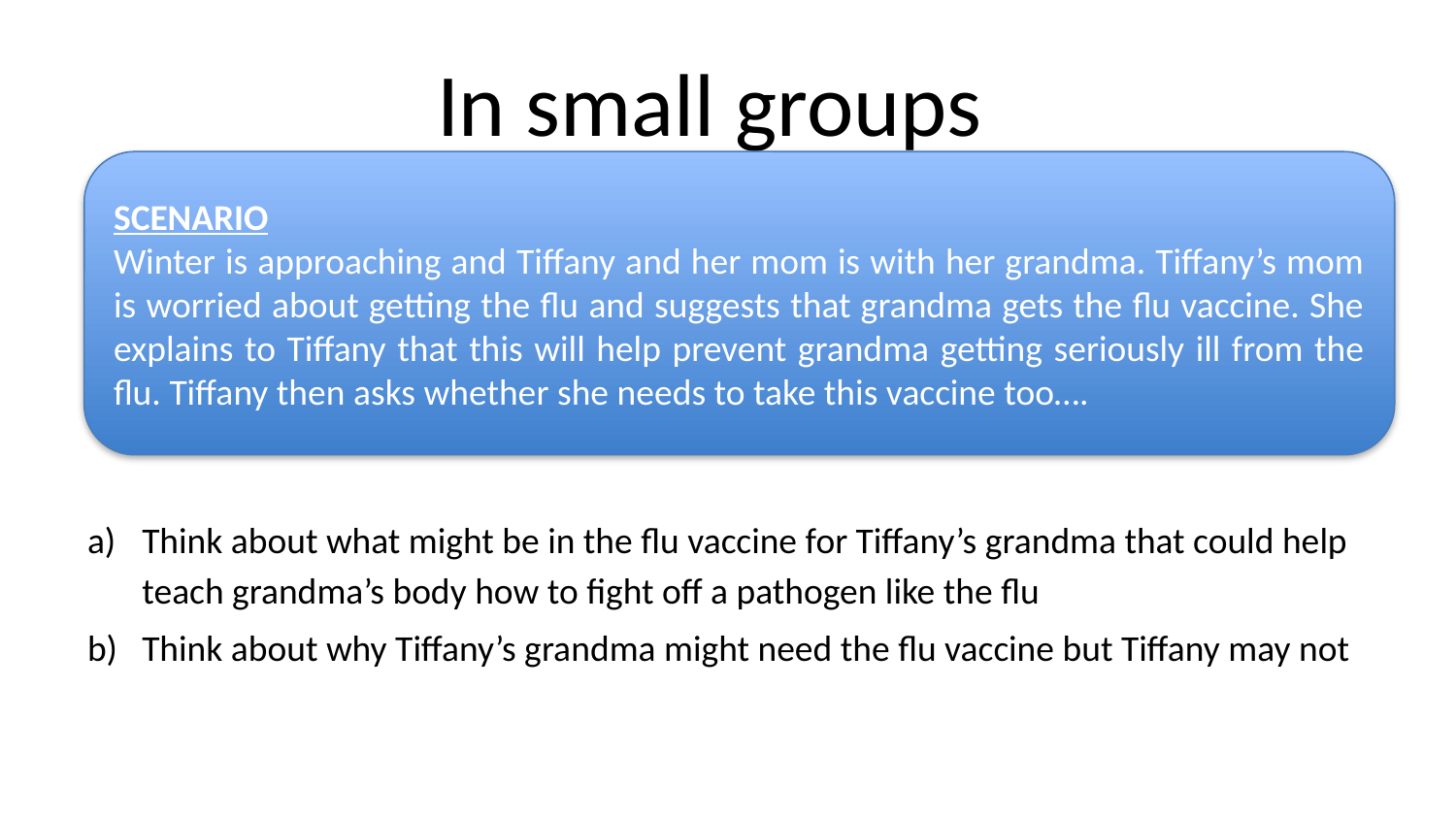

# In small groups
SCENARIO
Winter is approaching and Tiffany and her mom is with her grandma. Tiffany’s mom is worried about getting the flu and suggests that grandma gets the flu vaccine. She explains to Tiffany that this will help prevent grandma getting seriously ill from the flu. Tiffany then asks whether she needs to take this vaccine too….
Think about what might be in the flu vaccine for Tiffany’s grandma that could help teach grandma’s body how to fight off a pathogen like the flu
Think about why Tiffany’s grandma might need the flu vaccine but Tiffany may not